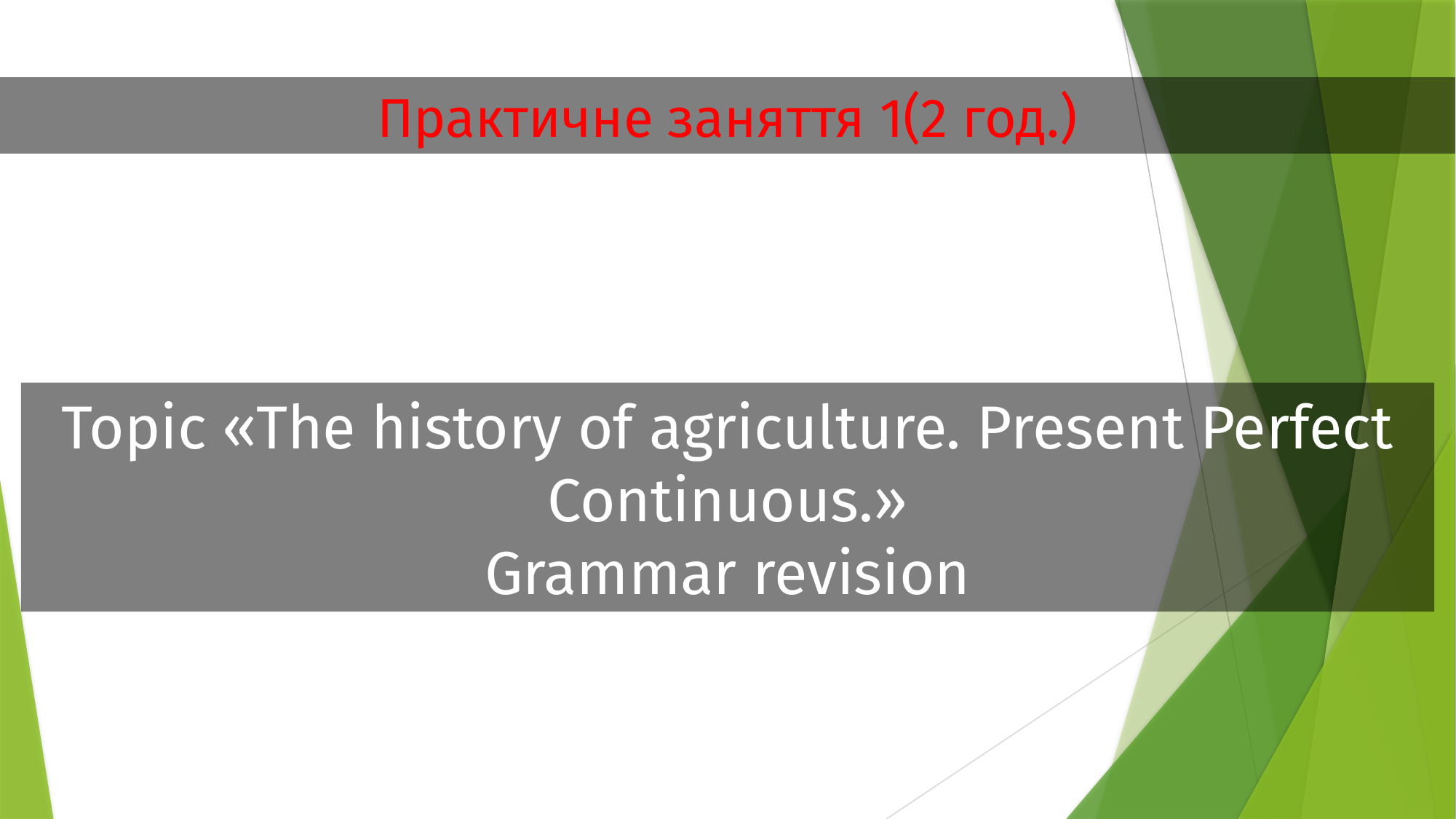

Практичне заняття 1(2 год.)
Topic «The history of agriculture. Present Perfect Continuous.»
Grammar revision